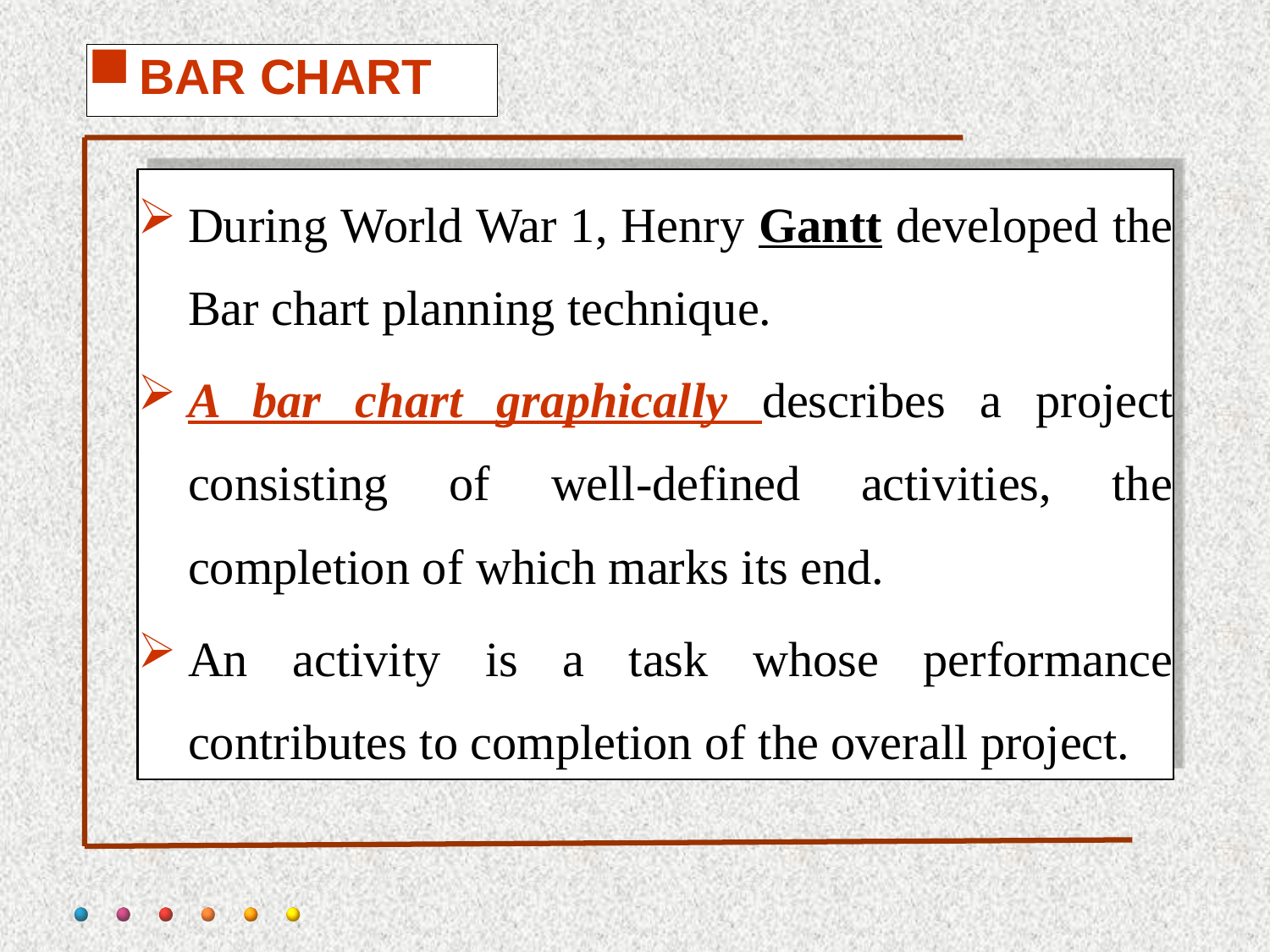

# BAR CHART
During World War 1, Henry Gantt developed the Bar chart planning technique.
A bar chart graphically describes a project consisting of well-defined activities, the completion of which marks its end.
An activity is a task whose performance contributes to completion of the overall project.